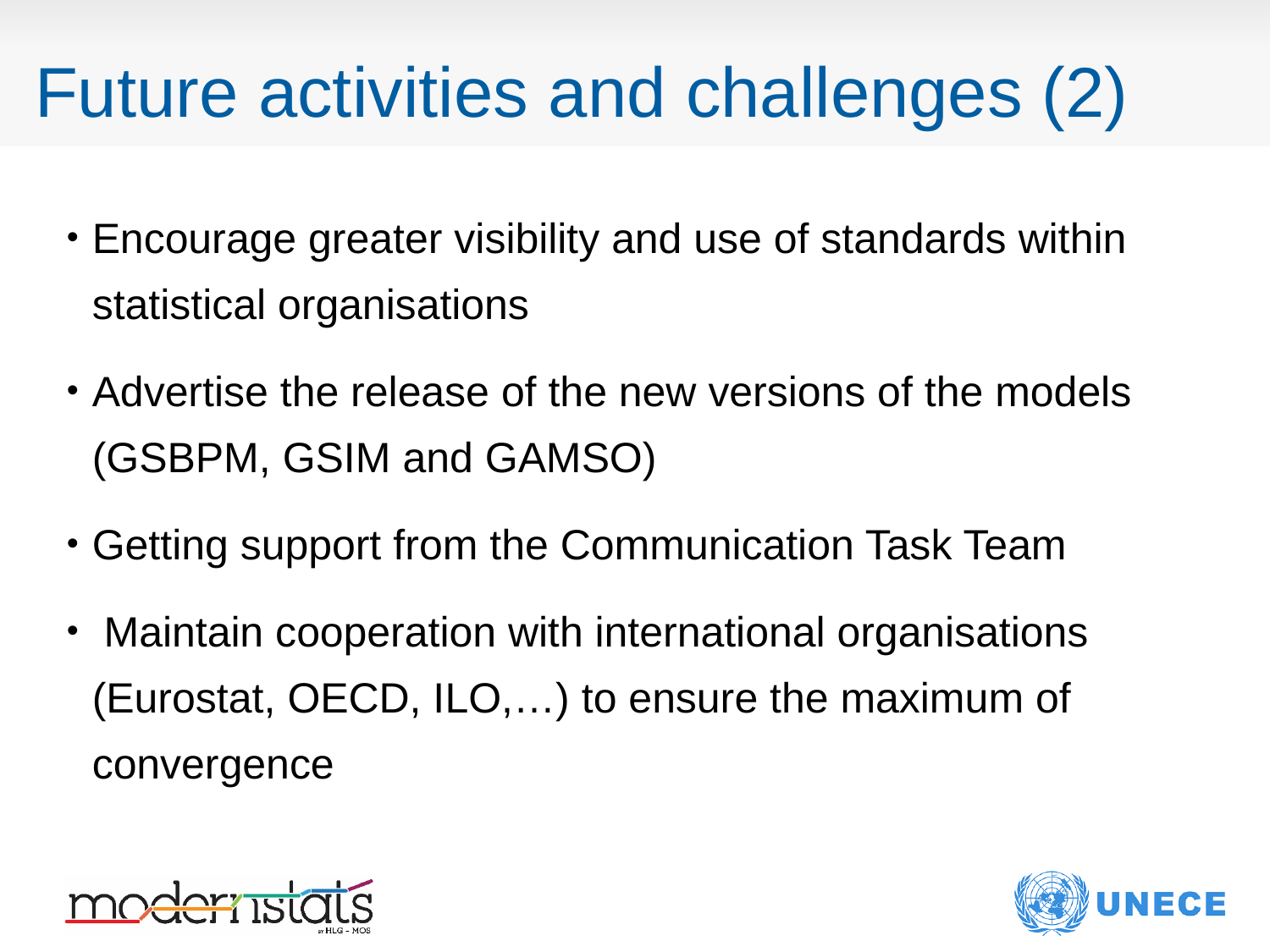

# Future activities and challenges (2)
Encourage greater visibility and use of standards within statistical organisations
Advertise the release of the new versions of the models (GSBPM, GSIM and GAMSO)
Getting support from the Communication Task Team
 Maintain cooperation with international organisations (Eurostat, OECD, ILO,…) to ensure the maximum of convergence